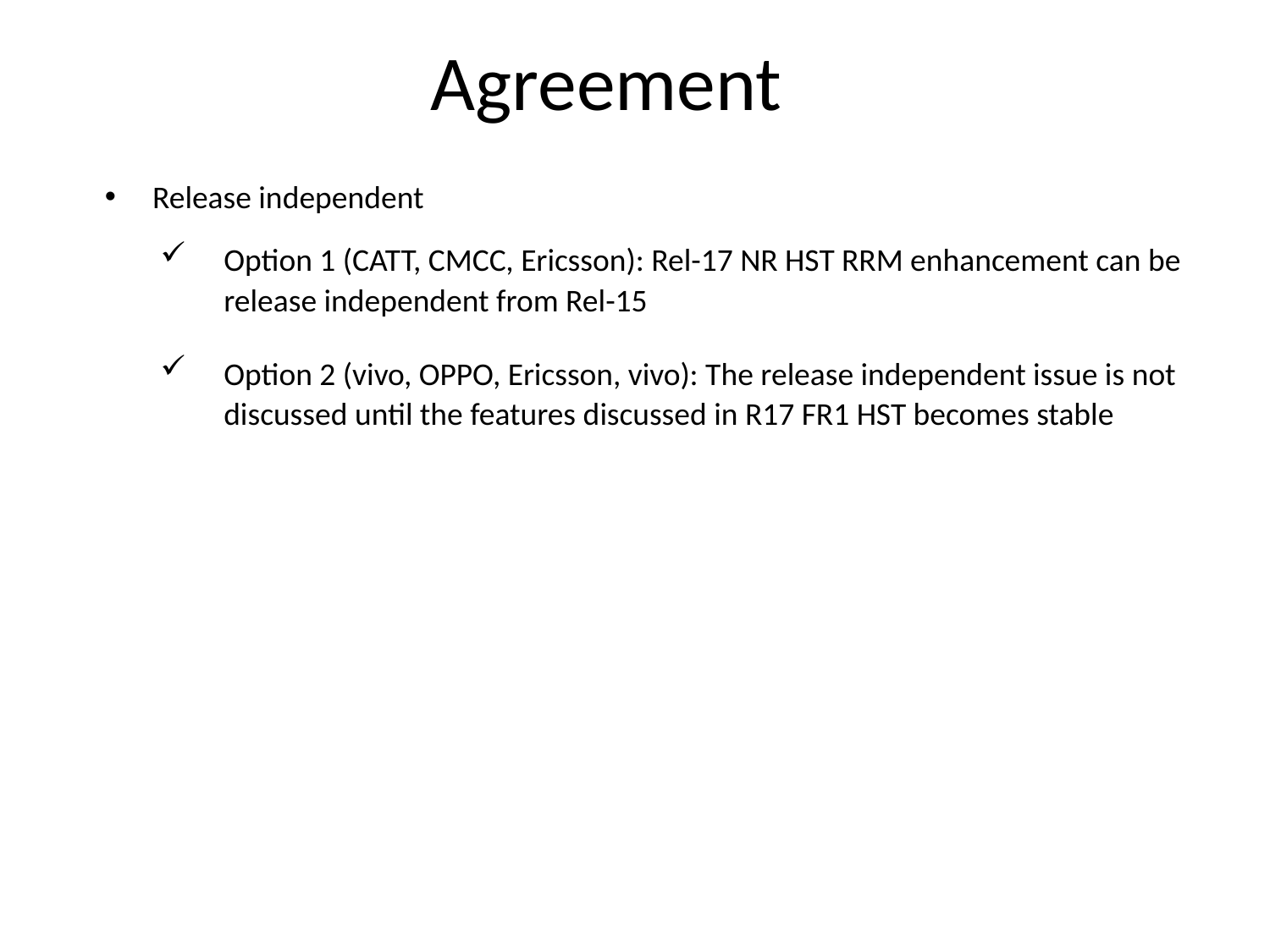

# Agreement

Release independent
Option 1 (CATT, CMCC, Ericsson): Rel-17 NR HST RRM enhancement can be release independent from Rel-15
Option 2 (vivo, OPPO, Ericsson, vivo): The release independent issue is not discussed until the features discussed in R17 FR1 HST becomes stable